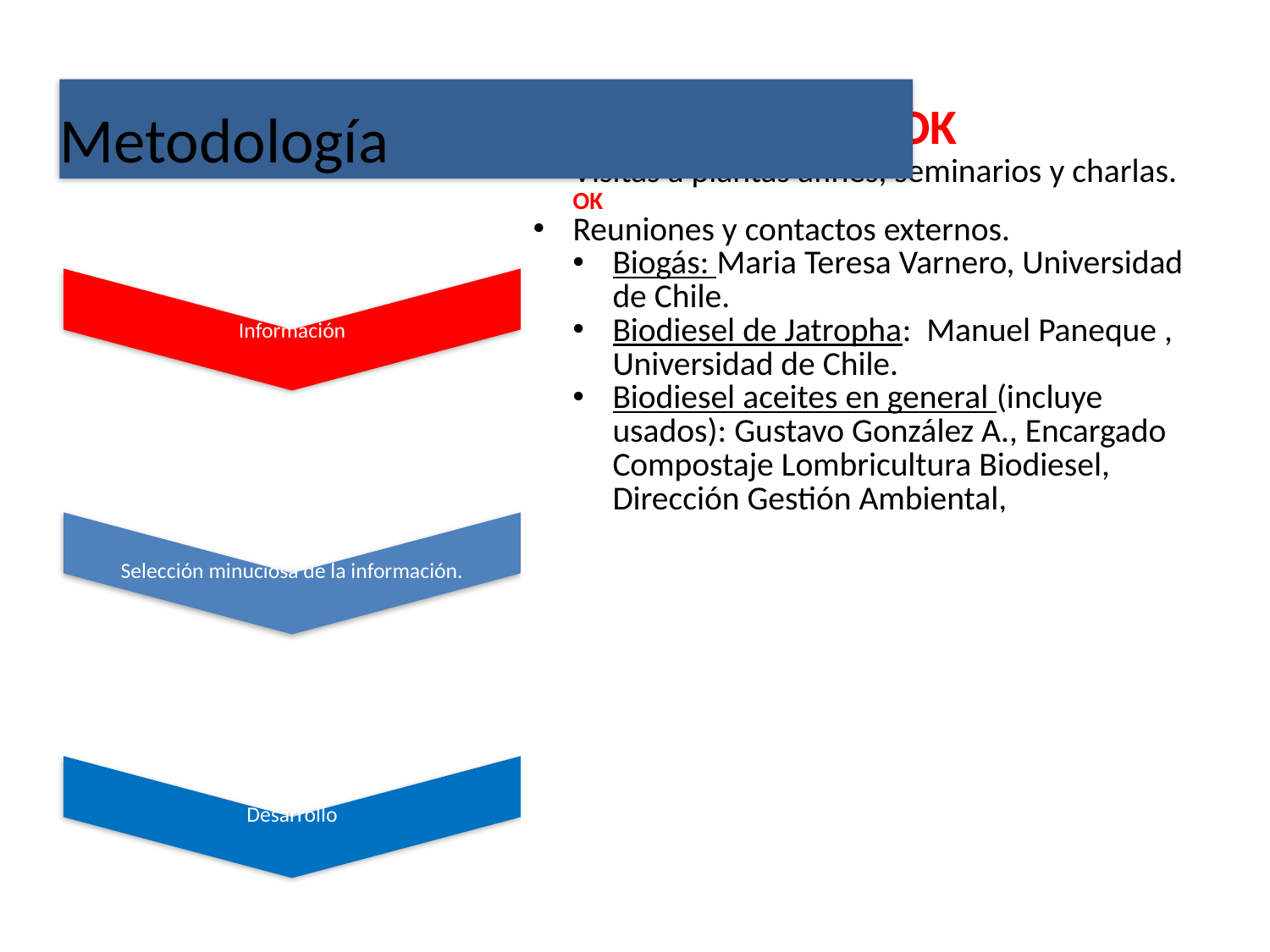

#
Metodología
Información
Búsqueda bibliográfica. OK
Desarrollo
Visitas a plantas afines, seminarios y charlas. OK
Selección minuciosa de la información.
Reuniones y contactos externos.
Biogás: Maria Teresa Varnero, Universidad de Chile.
Biodiesel de Jatropha:  Manuel Paneque , Universidad de Chile.
Biodiesel aceites en general (incluye usados): Gustavo González A., Encargado Compostaje Lombricultura Biodiesel, Dirección Gestión Ambiental, Municipalidad La Pintana.